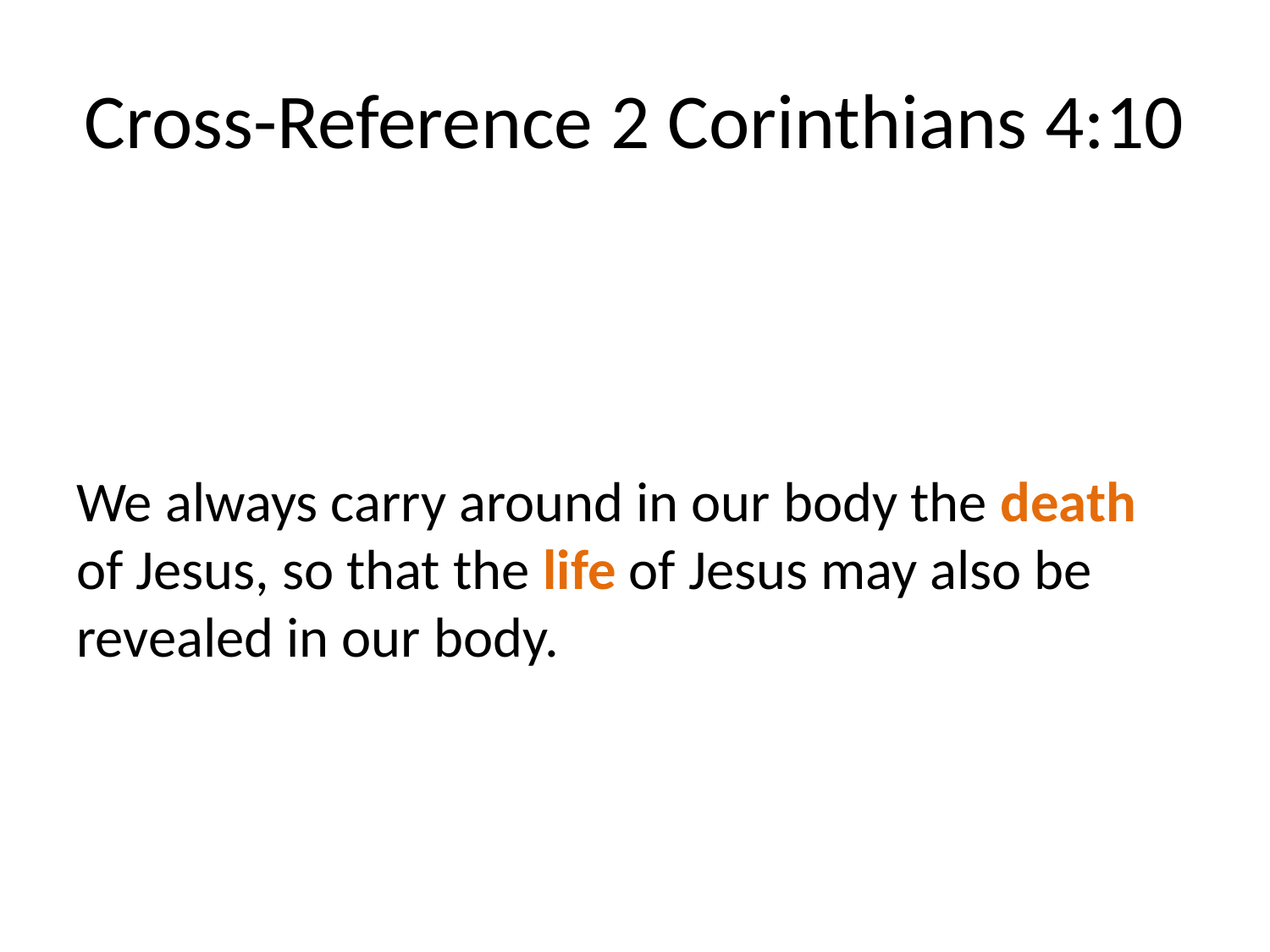

# Cross-Reference 2 Corinthians 4:10

We always carry around in our body the death of Jesus, so that the life of Jesus may also be revealed in our body.